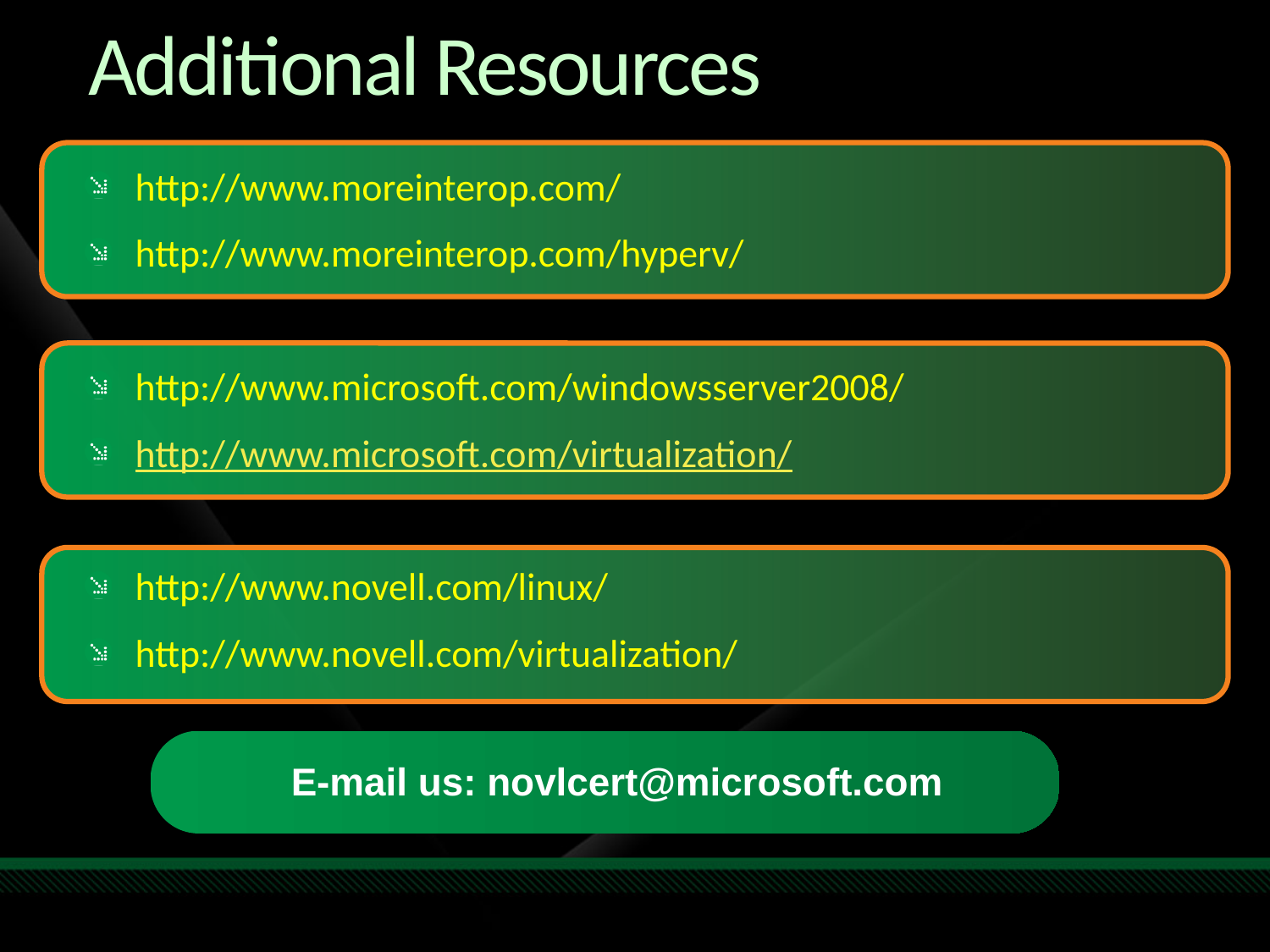

# Additional Resources

http://www.moreinterop.com/
http://www.moreinterop.com/hyperv/

http://www.microsoft.com/windowsserver2008/
http://www.microsoft.com/virtualization/

http://www.novell.com/linux/
http://www.novell.com/virtualization/

E-mail us: novlcert@microsoft.com